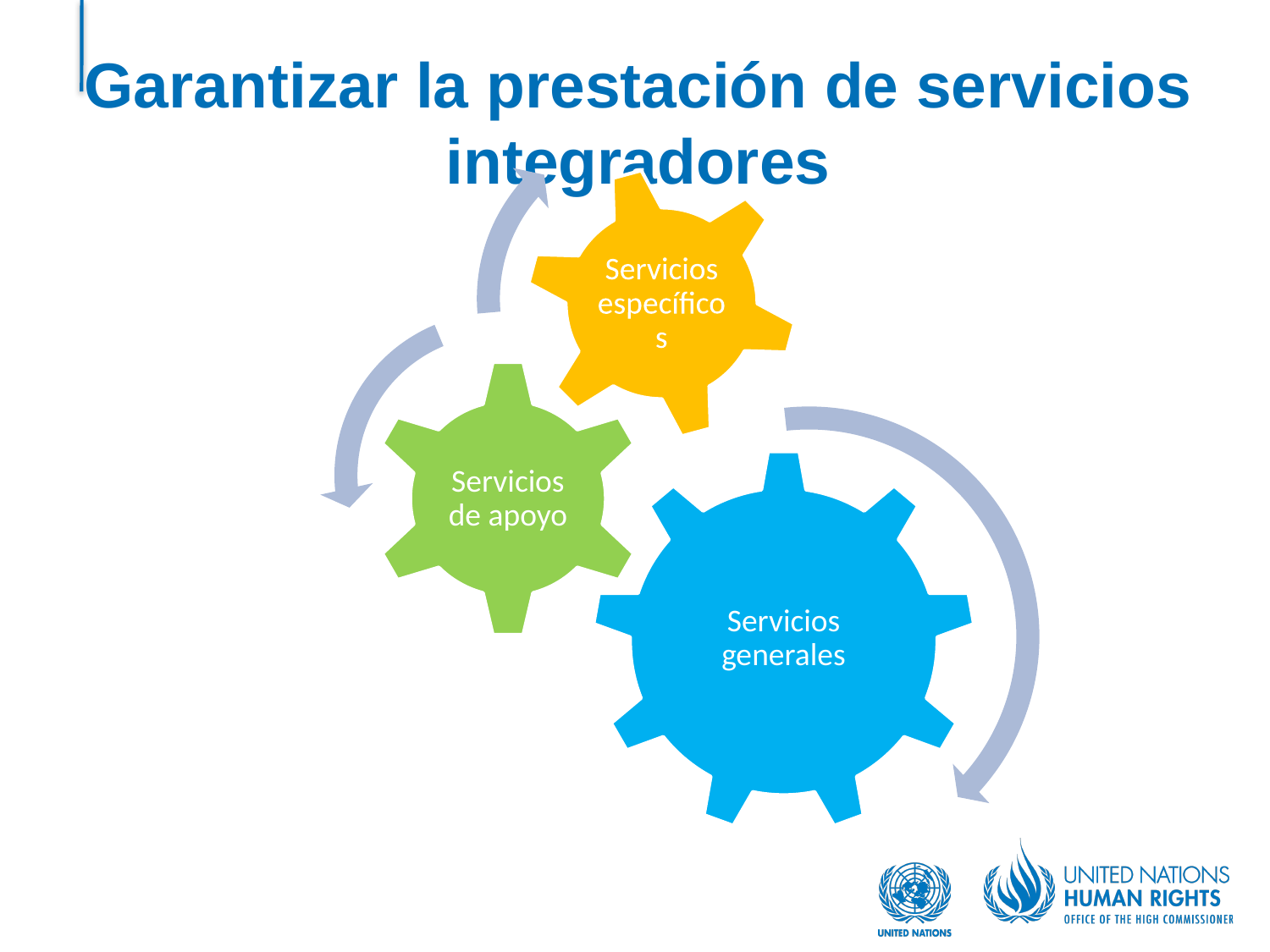

# Garantizar la prestación de servicios integradores
Servicios generales
Servicios de apoyo
Servicios específicos